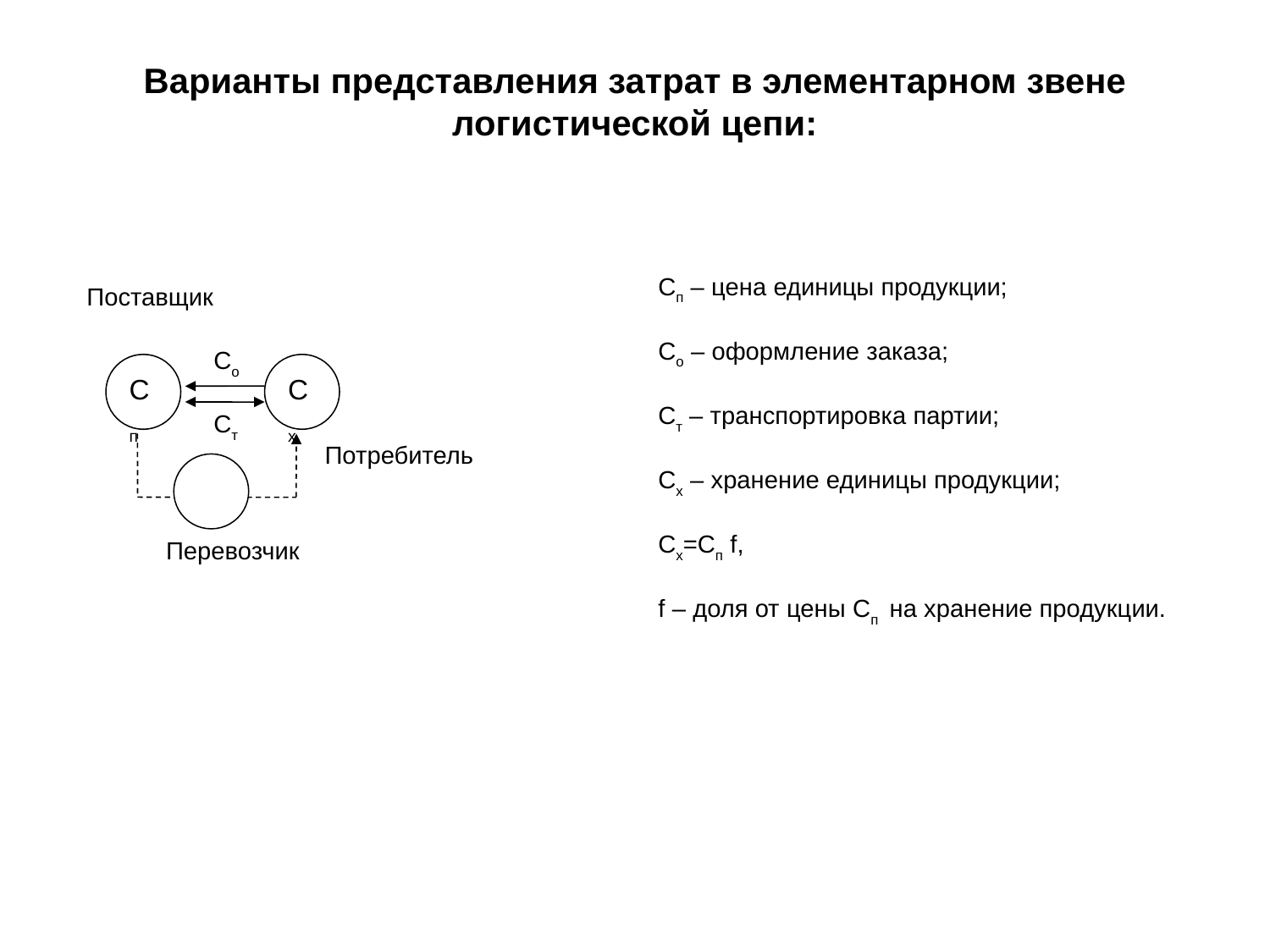

# Варианты представления затрат в элементарном звене логистической цепи:
Сп – цена единицы продукции;

Со – оформление заказа;

Ст – транспортировка партии;

Сх – хранение единицы продукции;

Сх=Сп f,

f – доля от цены Сп  на хранение продукции.

Поставщик

Со

Сп

Сх

Ст

Потребитель

Перевозчик